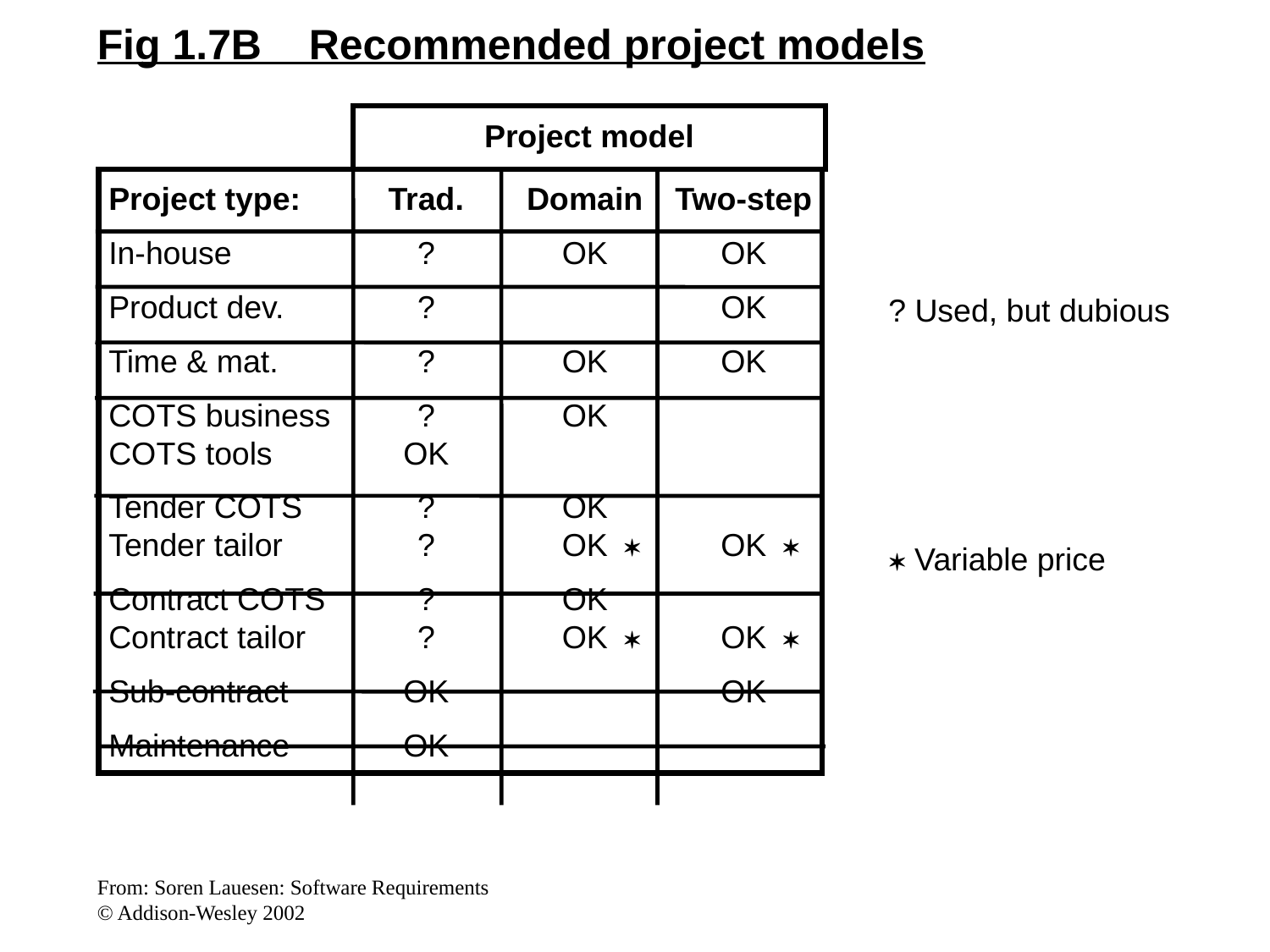

Fig 1.7B    Recommended project models
Project model
Project type:	Trad.	Domain	Two-step
In-house	?	OK		OK
Product dev.	?			OK
Time & mat.	?	OK		OK
COTS business	?	OK
COTS tools	OK
Tender COTS	?	OK
Tender tailor	?	OK	∗ 	OK	∗
Contract COTS	?	OK
Contract tailor	?	OK	∗ 	OK	∗
Sub-contract	OK			OK
Maintenance	OK

? Used, but dubious

∗ Variable price

From: Soren Lauesen: Software Requirements
© Addison-Wesley 2002